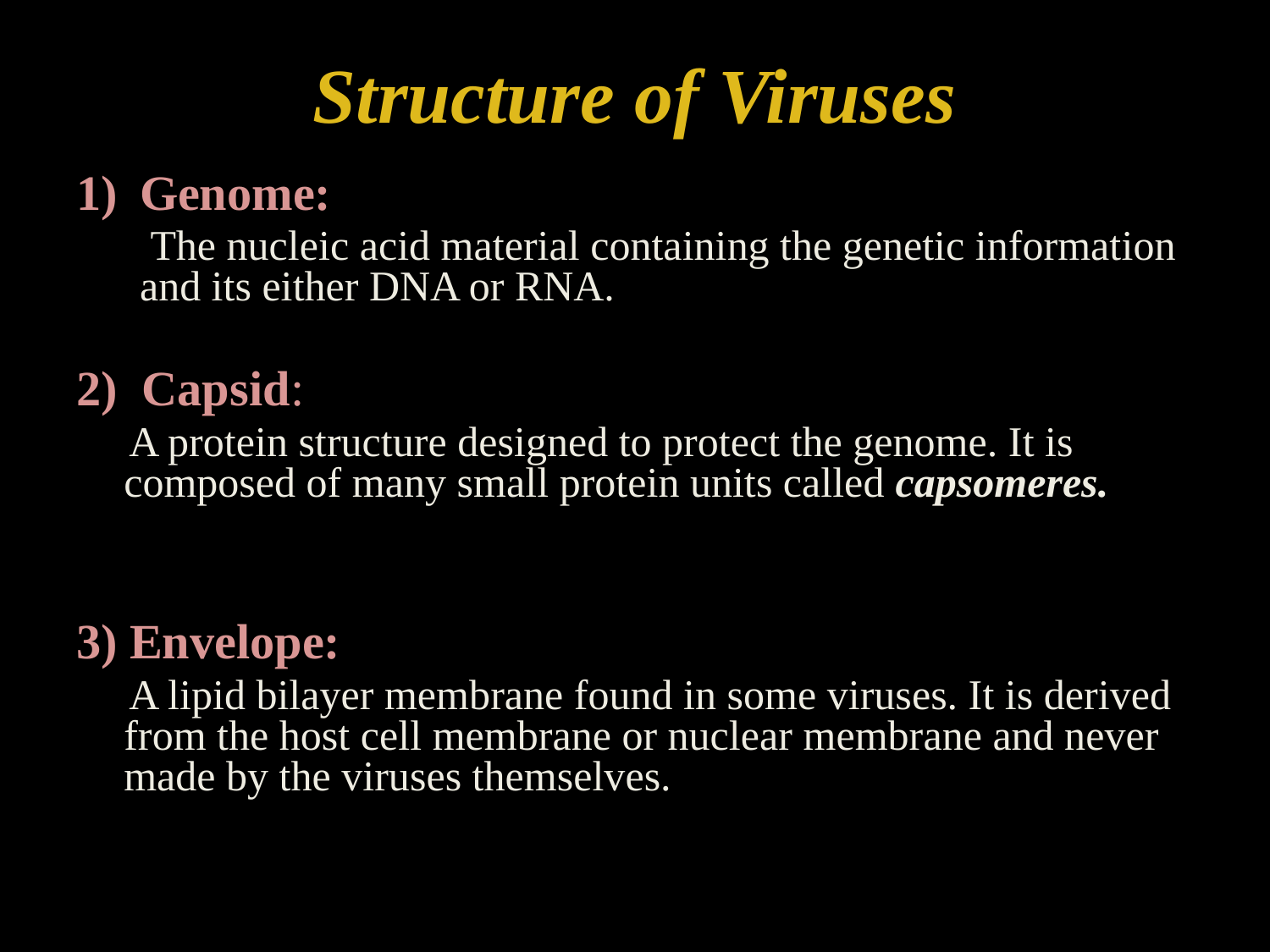

# Structure of Viruses
Genome:
       The nucleic acid material containing the genetic information and its either DNA or RNA.

2)  Capsid:
     A protein structure designed to protect the genome. It is composed of many small protein units called capsomeres.

3) Envelope:
     A lipid bilayer membrane found in some viruses. It is derived from the host cell membrane or nuclear membrane and never made by the viruses themselves.